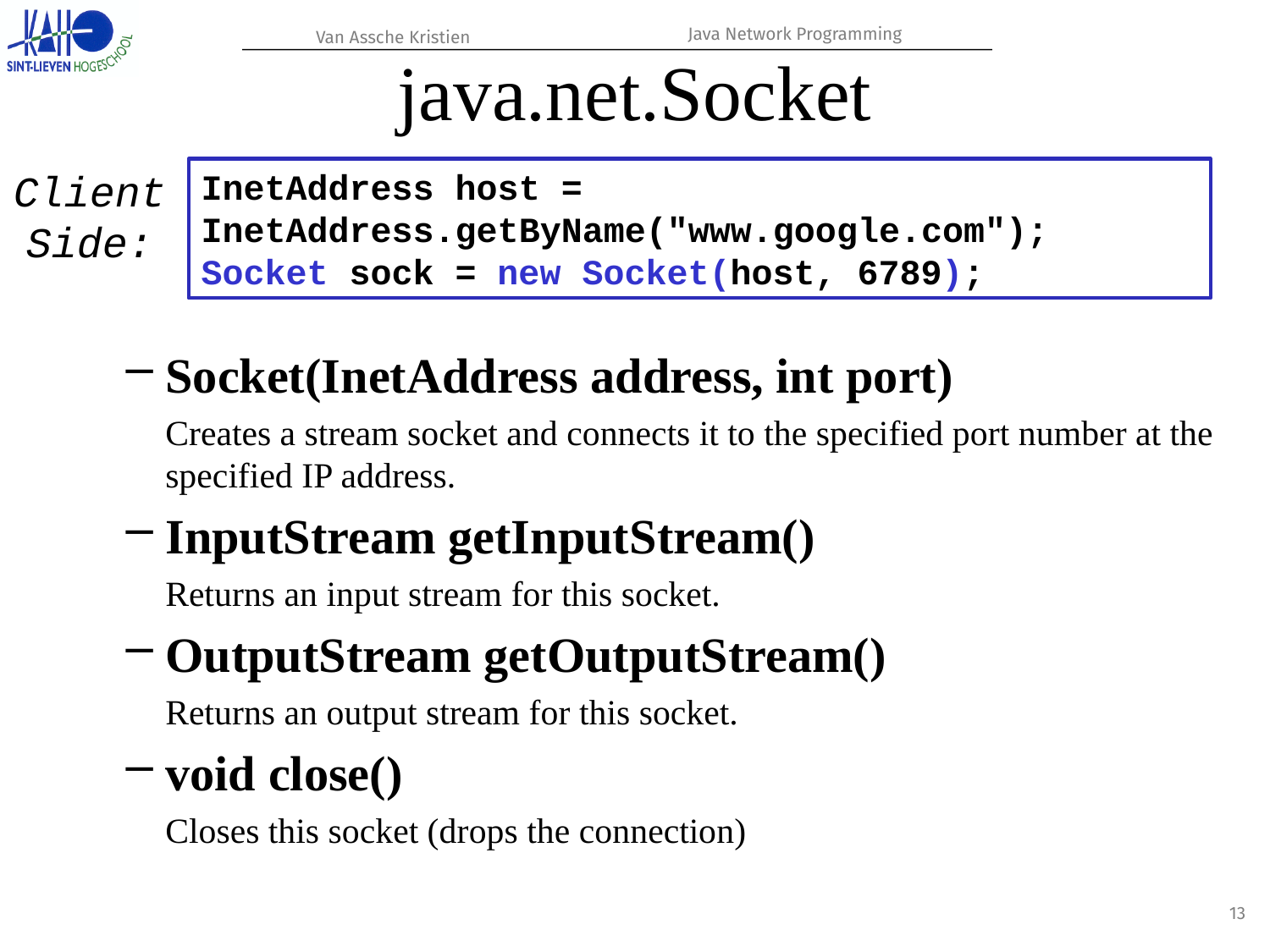

# java.net.Socket
Client
Side:
InetAddress host = 				InetAddress.getByName("www.google.com");
Socket sock = new Socket(host, 6789);
Socket(InetAddress address, int port)
	Creates a stream socket and connects it to the specified port number at the specified IP address.
InputStream getInputStream()
	Returns an input stream for this socket.
OutputStream getOutputStream()
	Returns an output stream for this socket.
void close()
	Closes this socket (drops the connection)